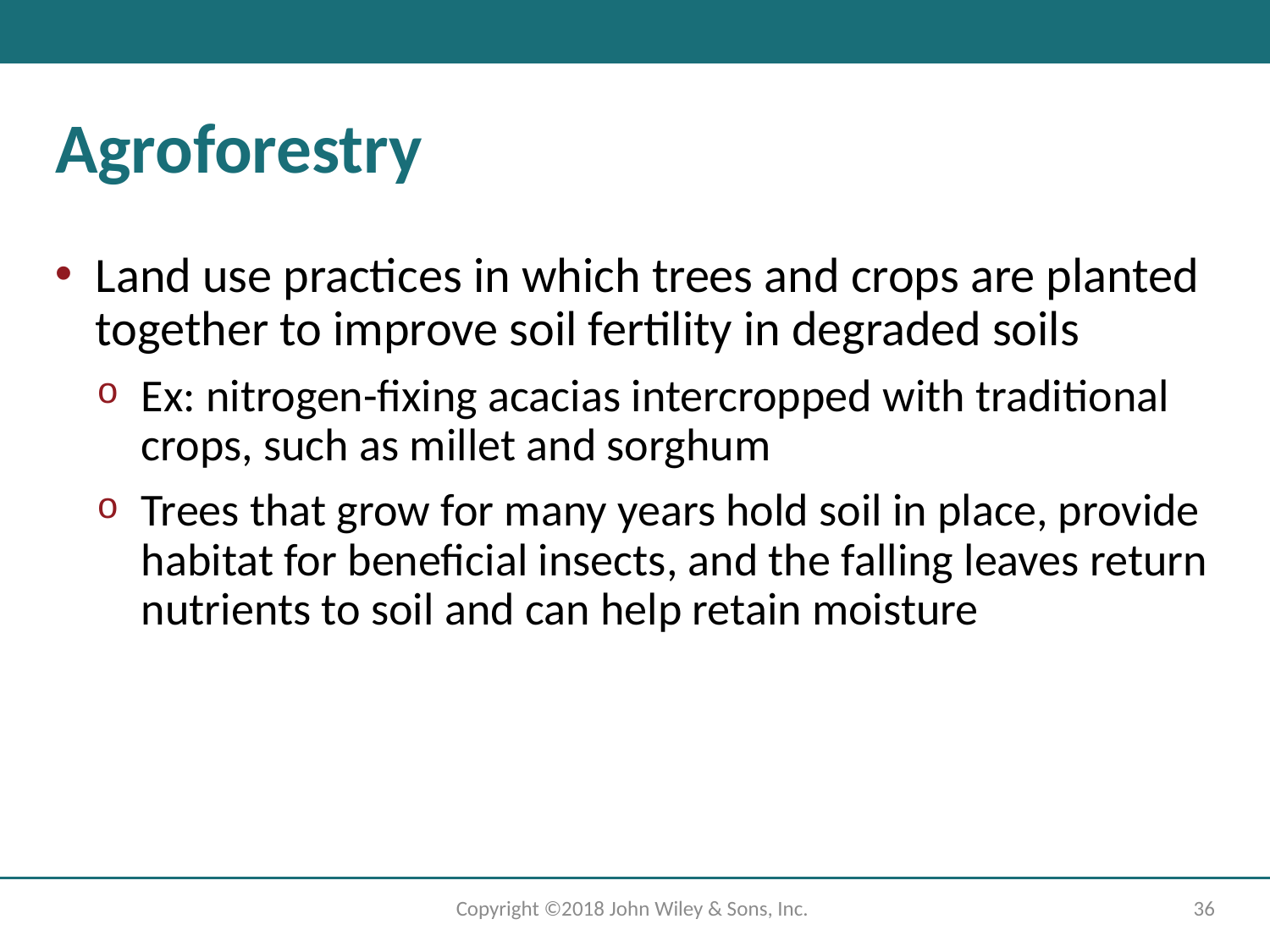

# Agroforestry
Land use practices in which trees and crops are planted together to improve soil fertility in degraded soils
Ex: nitrogen-fixing acacias intercropped with traditional crops, such as millet and sorghum
Trees that grow for many years hold soil in place, provide habitat for beneficial insects, and the falling leaves return nutrients to soil and can help retain moisture
Copyright ©2018 John Wiley & Sons, Inc.
36